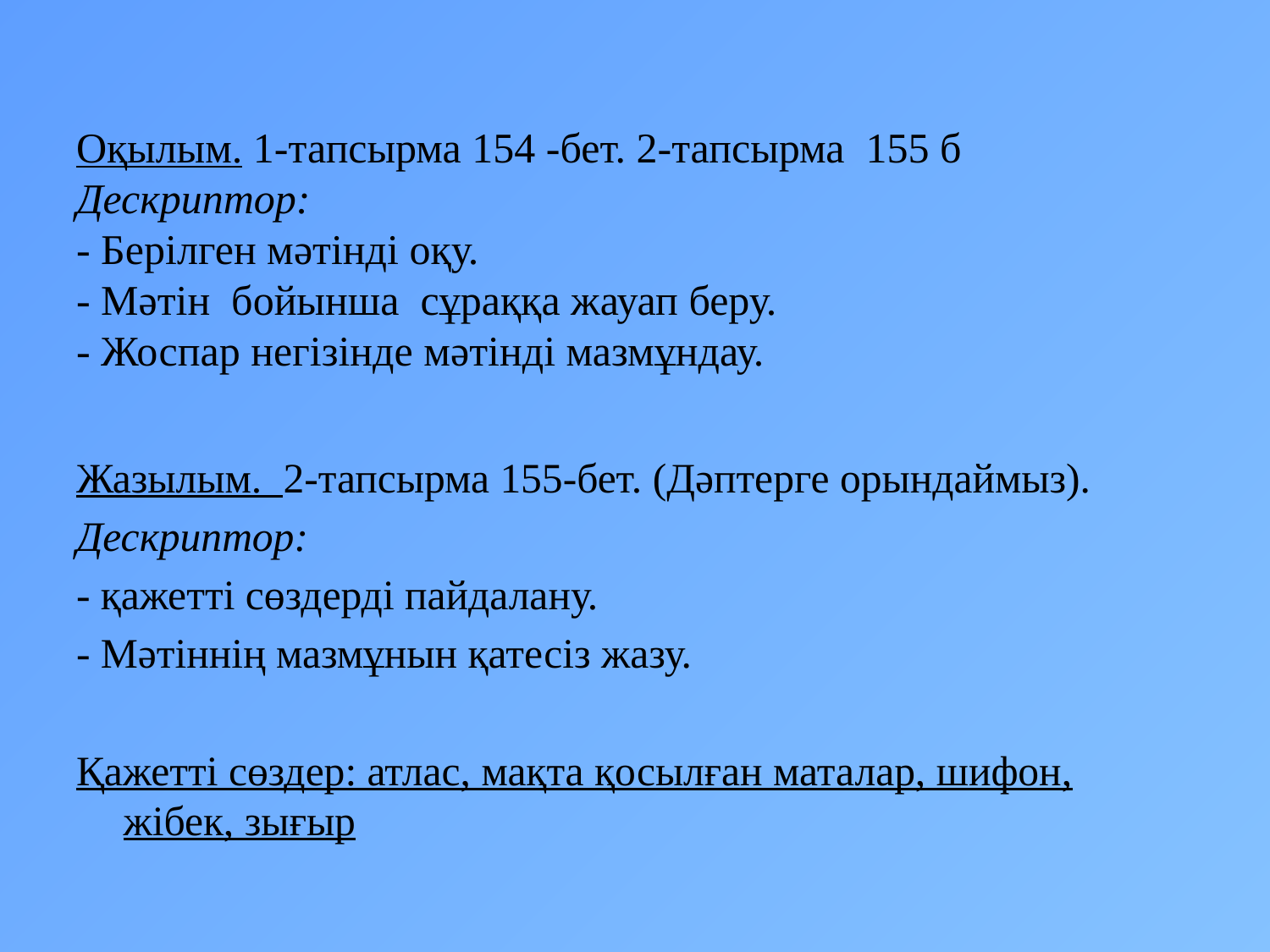

# Оқылым. 1-тапсырма 154 -бет. 2-тапсырма  155 б Дескриптор: - Берілген мәтінді оқу. - Мәтін  бойынша  сұраққа жауап беру. - Жоспар негізінде мәтінді мазмұндау.

Жазылым.  2-тапсырма 155-бет. (Дәптерге орындаймыз).
Дескриптор:
- қажетті сөздерді пайдалану.
- Мәтіннің мазмұнын қатесіз жазу.

Қажетті сөздер: атлас, мақта қосылған маталар, шифон, жібек, зығыр